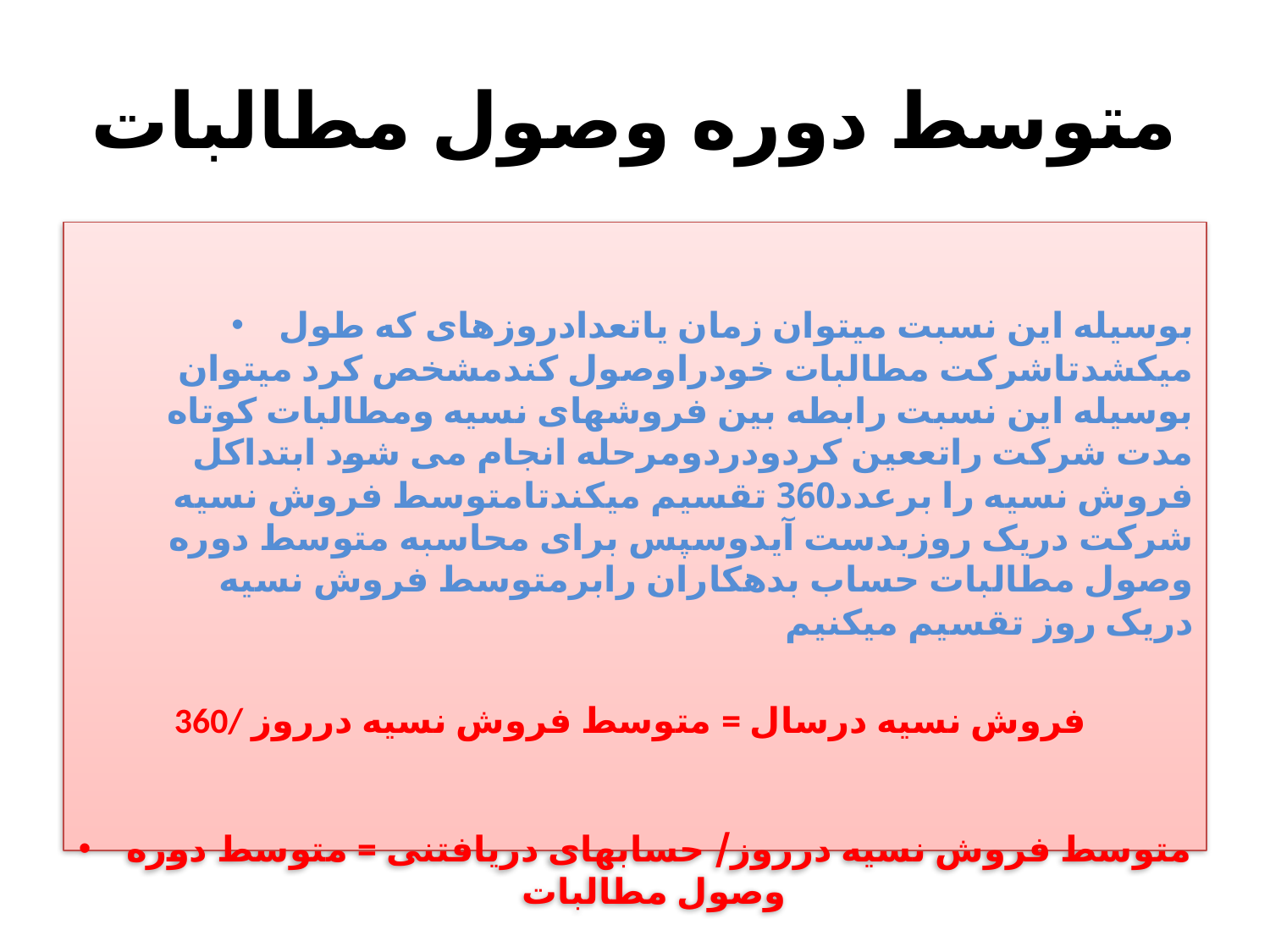

# متوسط دوره وصول مطالبات

بوسیله این نسبت میتوان زمان یاتعدادروزهای که طول میکشدتاشرکت مطالبات خودراوصول کندمشخص کرد میتوان بوسیله این نسبت رابطه بین فروشهای نسیه ومطالبات کوتاه مدت شرکت راتععین کردودردومرحله انجام می شود ابتداکل فروش نسیه را برعدد360 تقسیم میکندتامتوسط فروش نسیه شرکت دریک روزبدست آیدوسپس برای محاسبه متوسط دوره وصول مطالبات حساب بدهکاران رابرمتوسط فروش نسیه دریک روز تقسیم میکنیم

360/ فروش نسیه درسال = متوسط فروش نسیه درروز

متوسط فروش نسیه درروز/ حسابهای دریافتنی = متوسط دوره وصول مطالبات